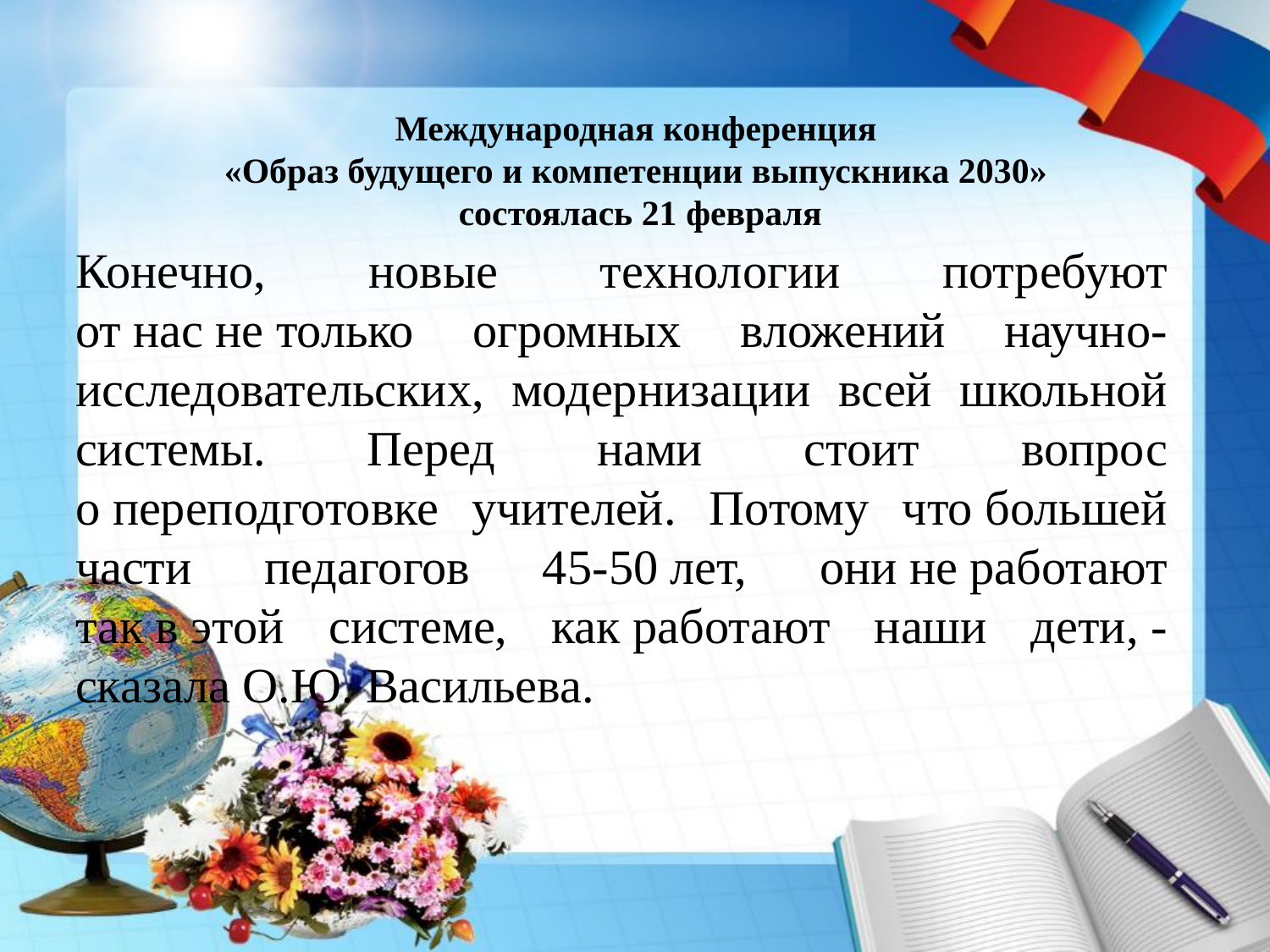

# Международная конференция «Образ будущего и компетенции выпускника 2030» состоялась 21 февраля
Конечно, новые технологии потребуют от нас не только огромных вложений научно-исследовательских, модернизации всей школьной системы. Перед нами стоит вопрос о переподготовке учителей. Потому что большей части педагогов 45-50 лет, они не работают так в этой системе, как работают наши дети, - сказала О.Ю. Васильева.